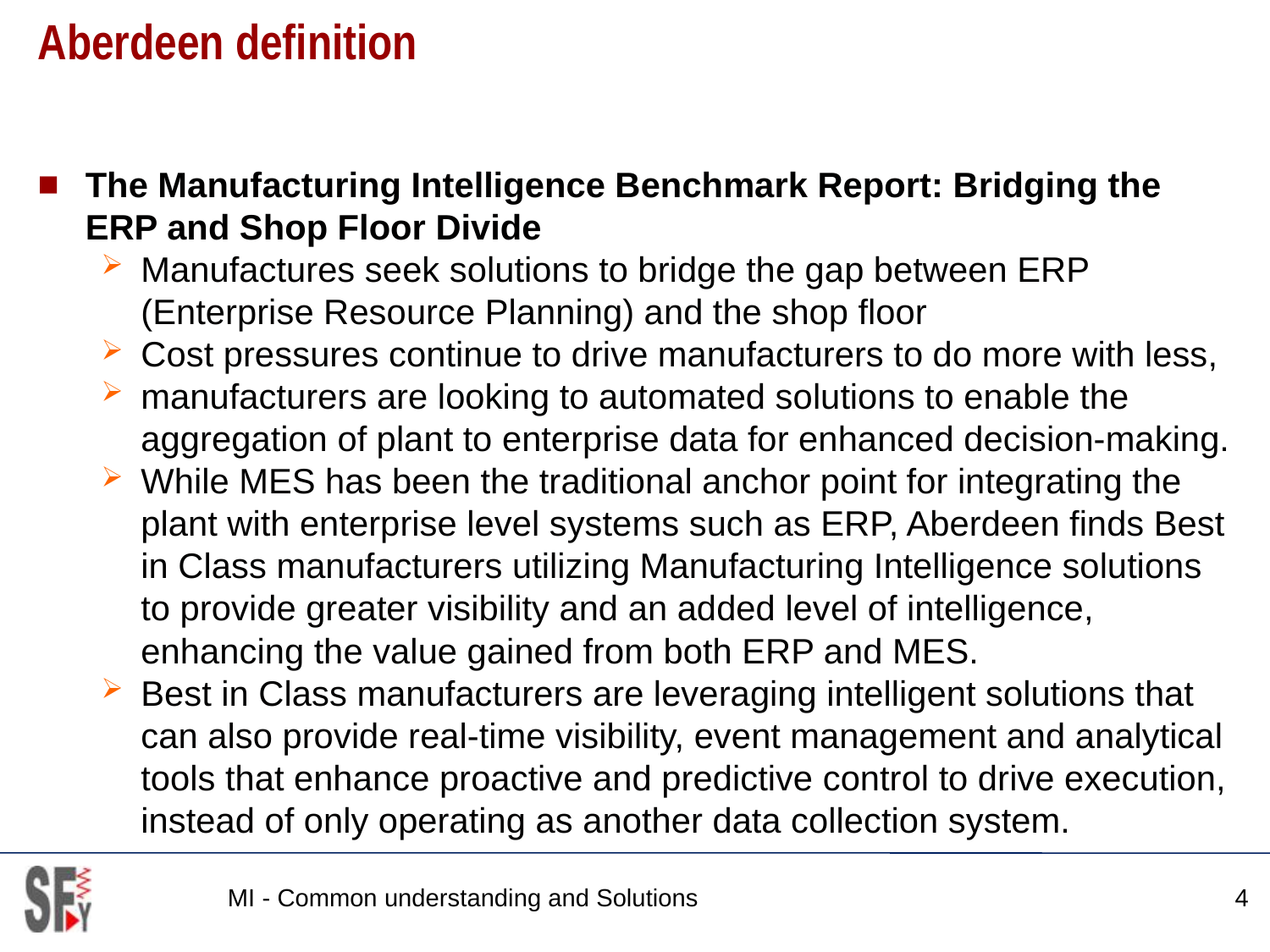

# Aberdeen definition
The Manufacturing Intelligence Benchmark Report: Bridging the ERP and Shop Floor Divide
Manufactures seek solutions to bridge the gap between ERP (Enterprise Resource Planning) and the shop floor
Cost pressures continue to drive manufacturers to do more with less,
manufacturers are looking to automated solutions to enable the aggregation of plant to enterprise data for enhanced decision-making.
While MES has been the traditional anchor point for integrating the plant with enterprise level systems such as ERP, Aberdeen finds Best in Class manufacturers utilizing Manufacturing Intelligence solutions to provide greater visibility and an added level of intelligence, enhancing the value gained from both ERP and MES.
Best in Class manufacturers are leveraging intelligent solutions that can also provide real-time visibility, event management and analytical tools that enhance proactive and predictive control to drive execution, instead of only operating as another data collection system.

MI - Common understanding and Solutions
4